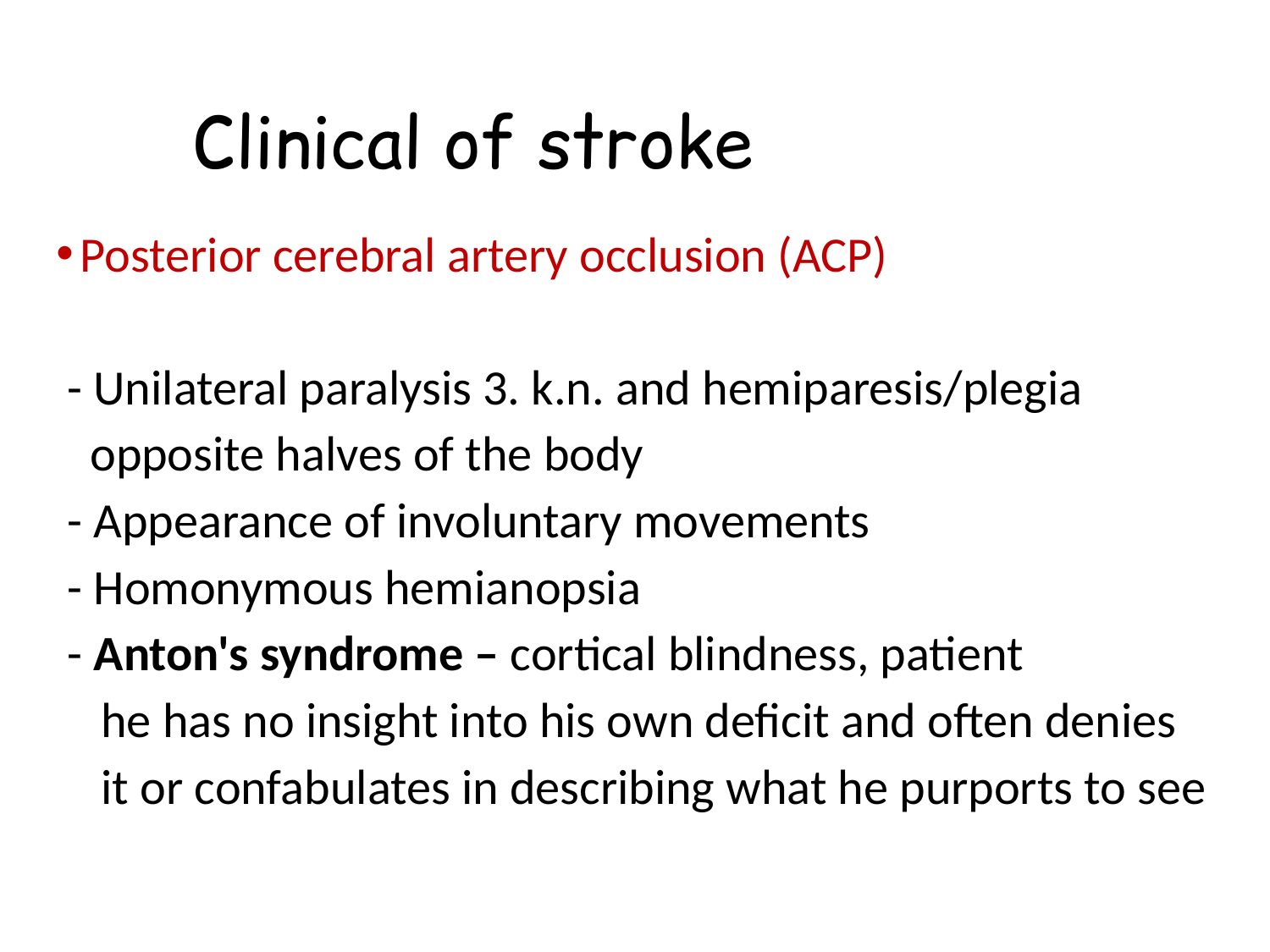

# Clinical of stroke
Posterior cerebral artery occlusion (ACP)

 - Unilateral paralysis 3. k.n. and hemiparesis/plegia
   opposite halves of the body
 - Appearance of involuntary movements
 - Homonymous hemianopsia
 - Anton's syndrome – cortical blindness, patient
    he has no insight into his own deficit and often denies
    it or confabulates in describing what he purports to see